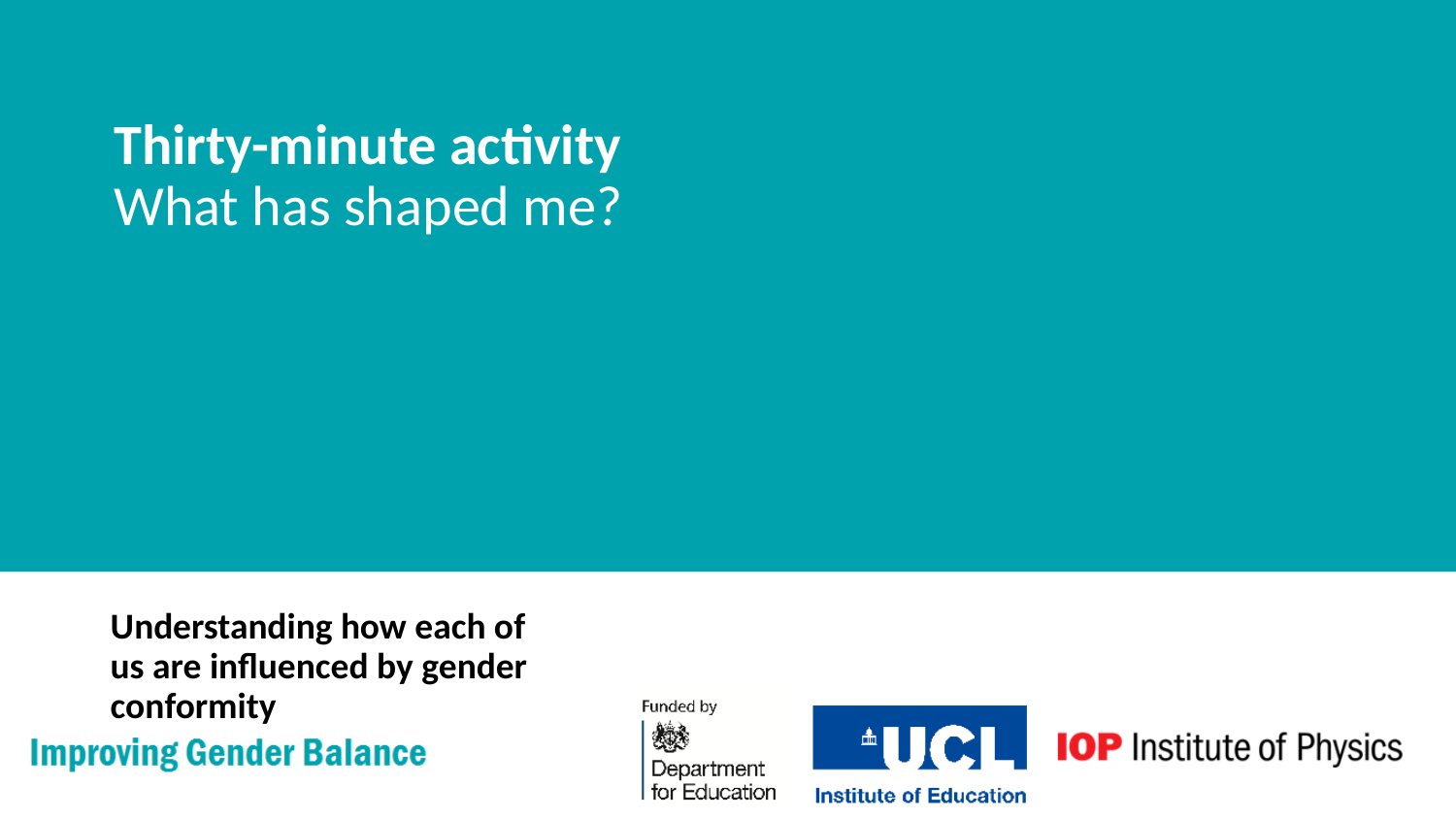

# Thirty-minute activity What has shaped me?
Understanding how each of us are influenced by gender conformity